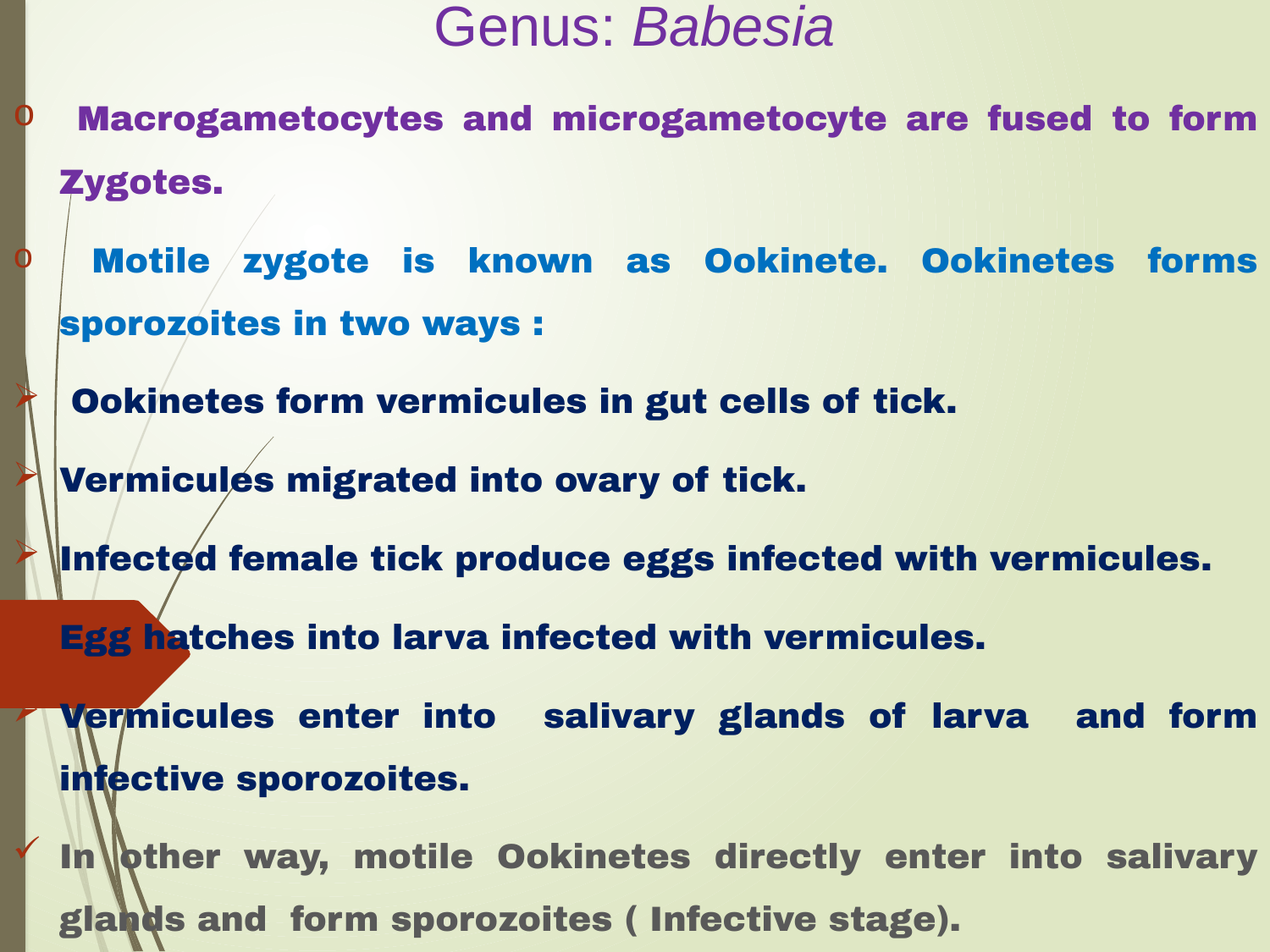

# Genus: Babesia
 Macrogametocytes and microgametocyte are fused to form Zygotes.
 Motile zygote is known as Ookinete. Ookinetes forms sporozoites in two ways :
 Ookinetes form vermicules in gut cells of tick.
Vermicules migrated into ovary of tick.
Infected female tick produce eggs infected with vermicules.
Egg hatches into larva infected with vermicules.
Vermicules enter into  salivary glands of larva  and form infective sporozoites.
In other way, motile Ookinetes directly enter into salivary glands and  form sporozoites ( Infective stage).